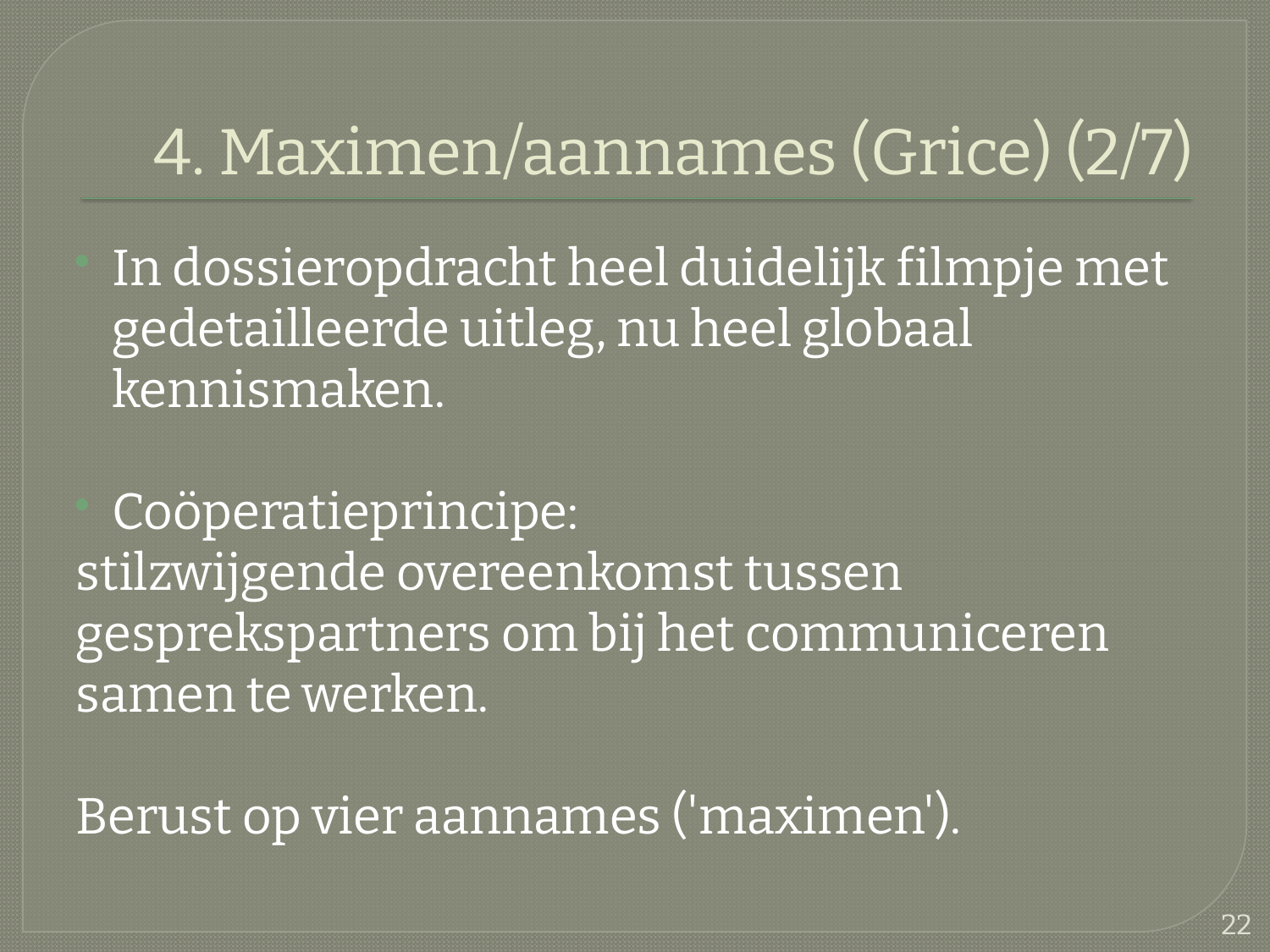

# 4. Maximen/aannames (Grice) (2/7)
In dossieropdracht heel duidelijk filmpje met gedetailleerde uitleg, nu heel globaal kennismaken.

Coöperatieprincipe:
stilzwijgende overeenkomst tussen gesprekspartners om bij het communiceren samen te werken.

Berust op vier aannames ('maximen').

22